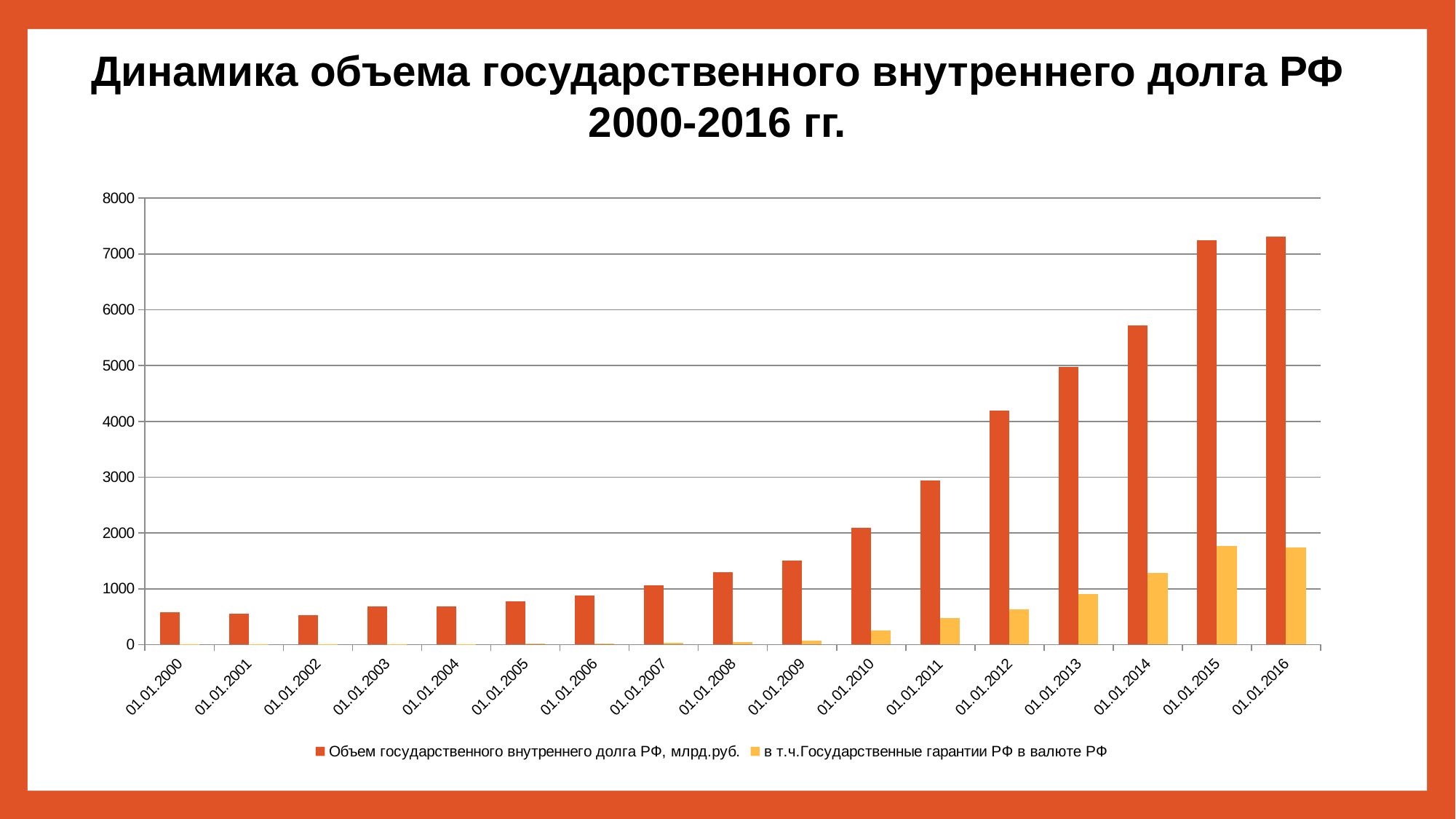

Динамика объема государственного внутреннего долга РФ 2000-2016 гг.

### Chart

| Category | Объем государственного внутреннего долга РФ, млрд.руб. | в т.ч.Государственные гарантии РФ в валюте РФ |
|---|---|---|
| 01.01.2000 | 578.23 | 0.82 |
| 01.01.2001 | 557.42 | 1.02 |
| 01.01.2002 | 533.51 | 0.02 |
| 01.01.2003 | 679.91 | 8.62 |
| 01.01.2004 | 682.02 | 5.58 |
| 01.01.2005 | 778.47 | 12.93 |
| 01.01.2006 | 875.43 | 18.86 |
| 01.01.2007 | 1064.88 | 31.23 |
| 01.01.2008 | 1301.15 | 46.68 |
| 01.01.2009 | 1499.82 | 72.49 |
| 01.01.2010 | 2094.73 | 251.36 |
| 01.01.2011 | 2940.39 | 472.25 |
| 01.01.2012 | 4190.55 | 637.33 |
| 01.01.2013 | 4977.9 | 906.6 |
| 01.01.2014 | 5722.24 | 1289.85 |
| 01.01.2015 | 7241.17 | 1765.46 |
| 01.01.2016 | 7307.611 | 1734.516 |